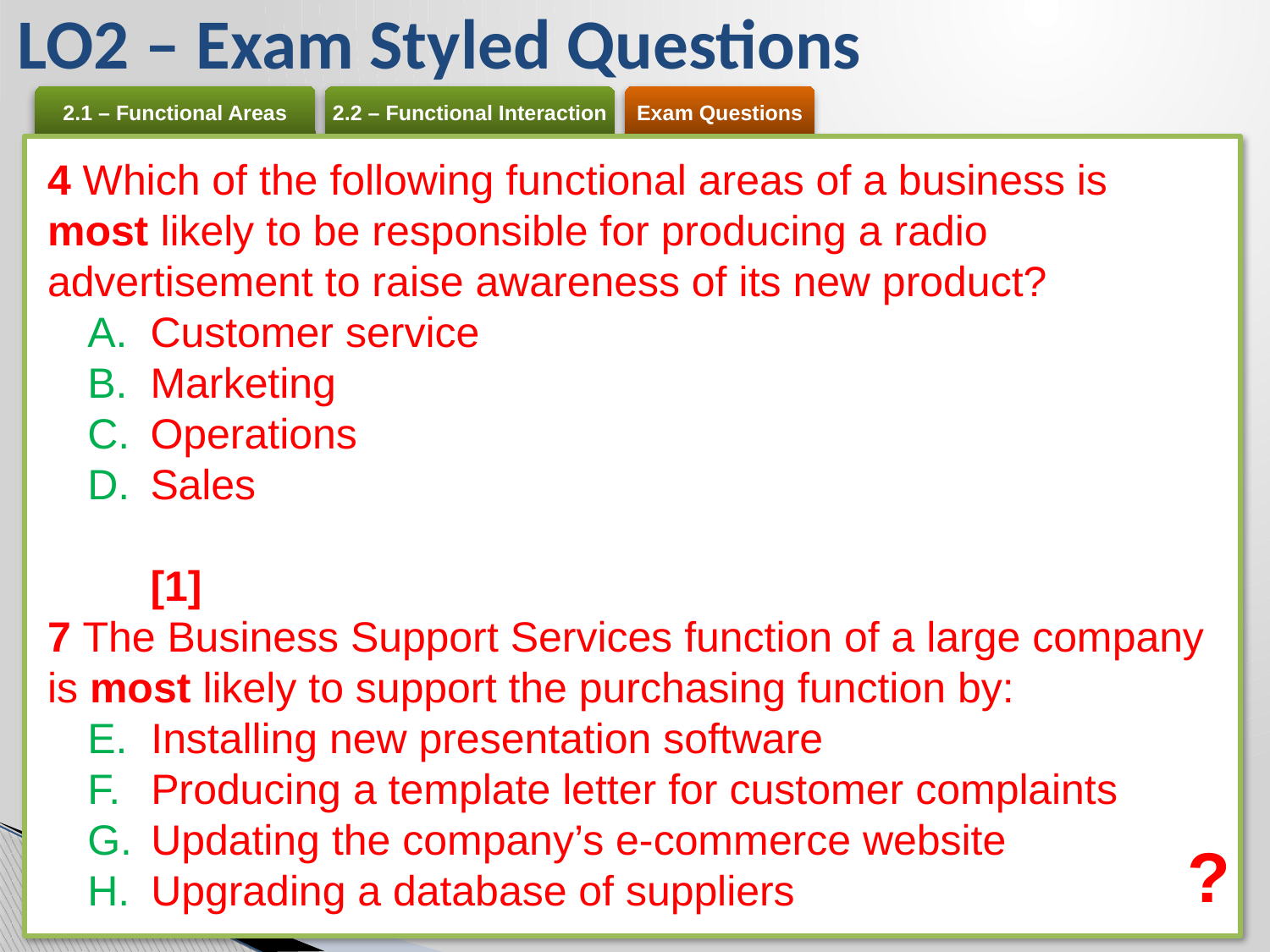

LO2 – Exam Styled Questions
4 Which of the following functional areas of a business is most likely to be responsible for producing a radio advertisement to raise awareness of its new product?
Customer service
Marketing
Operations
Sales 	[1]
7 The Business Support Services function of a large company is most likely to support the purchasing function by:
Installing new presentation software
Producing a template letter for customer complaints
Updating the company’s e-commerce website
Upgrading a database of suppliers 	[1]

?